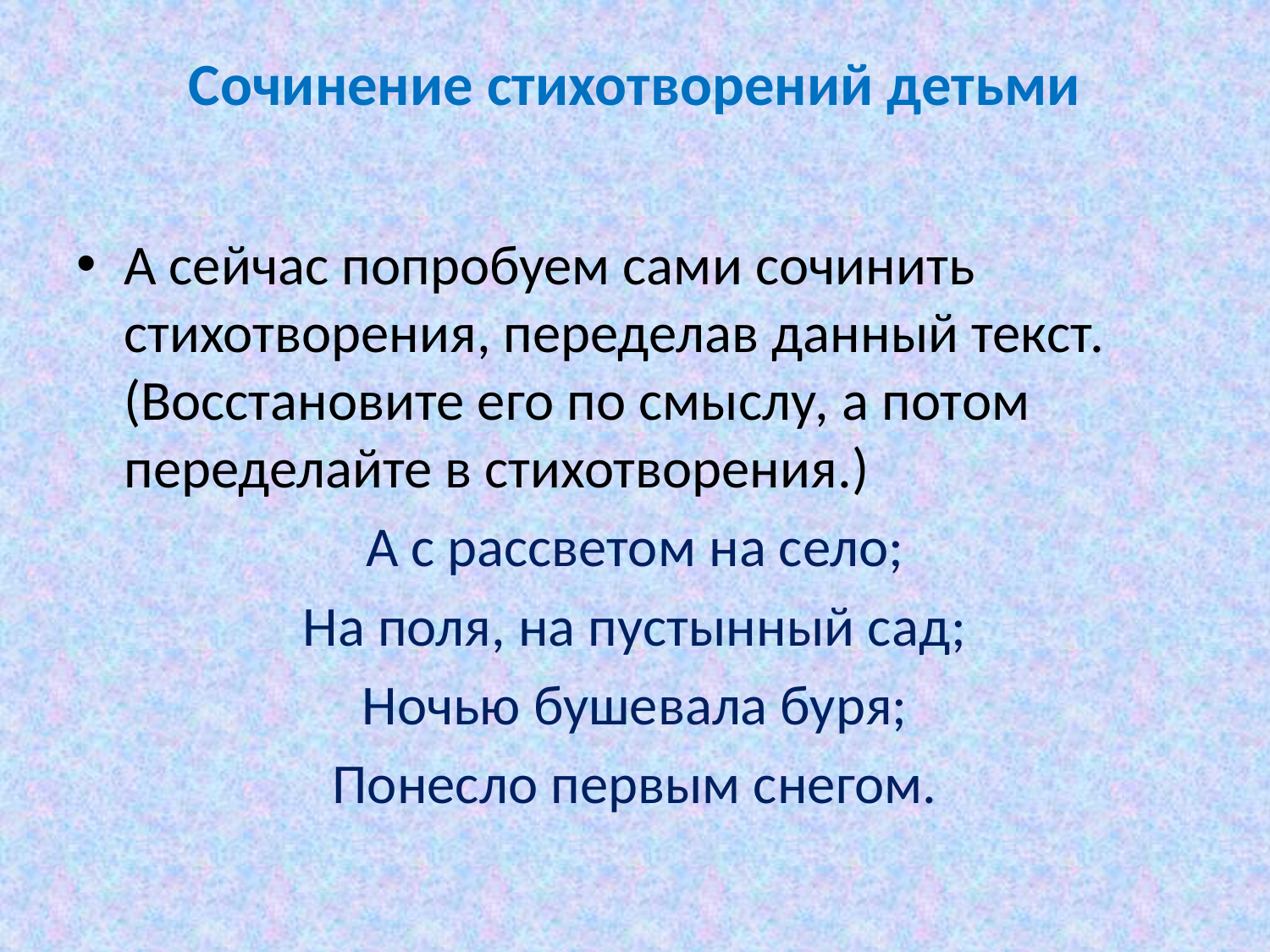

# Сочинение стихотворений детьми
А сейчас попробуем сами сочинить стихотворения, переделав данный текст. (Восстановите его по смыслу, а потом переделайте в стихотворения.)
А с рассветом на село;
На поля, на пустынный сад;
Ночью бушевала буря;
Понесло первым снегом.